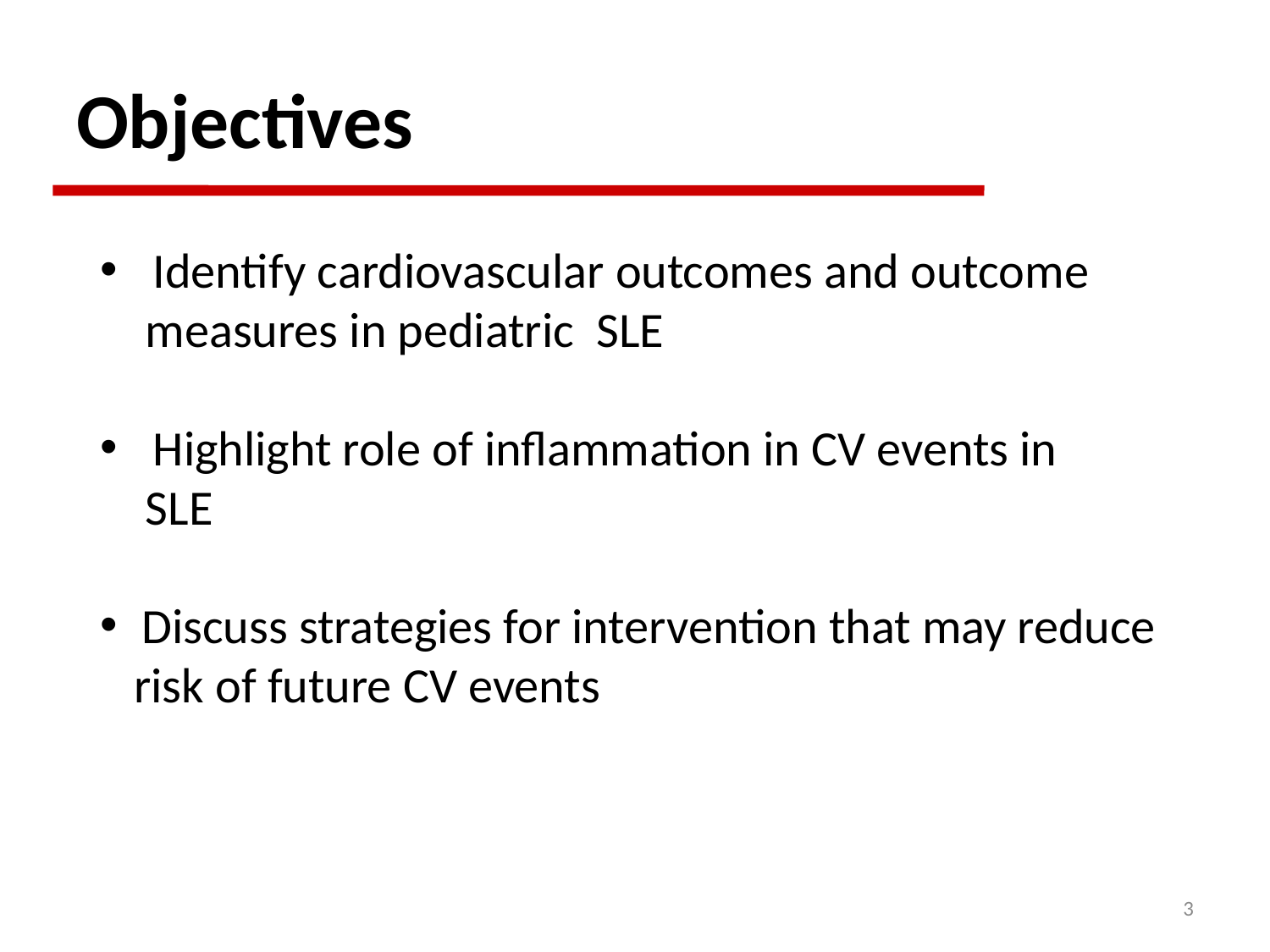

# Objectives

  Identify cardiovascular outcomes and outcome
    measures in pediatric  SLE

  Highlight role of inflammation in CV events in
    SLE

 Discuss strategies for intervention that may reduce
   risk of future CV events
3